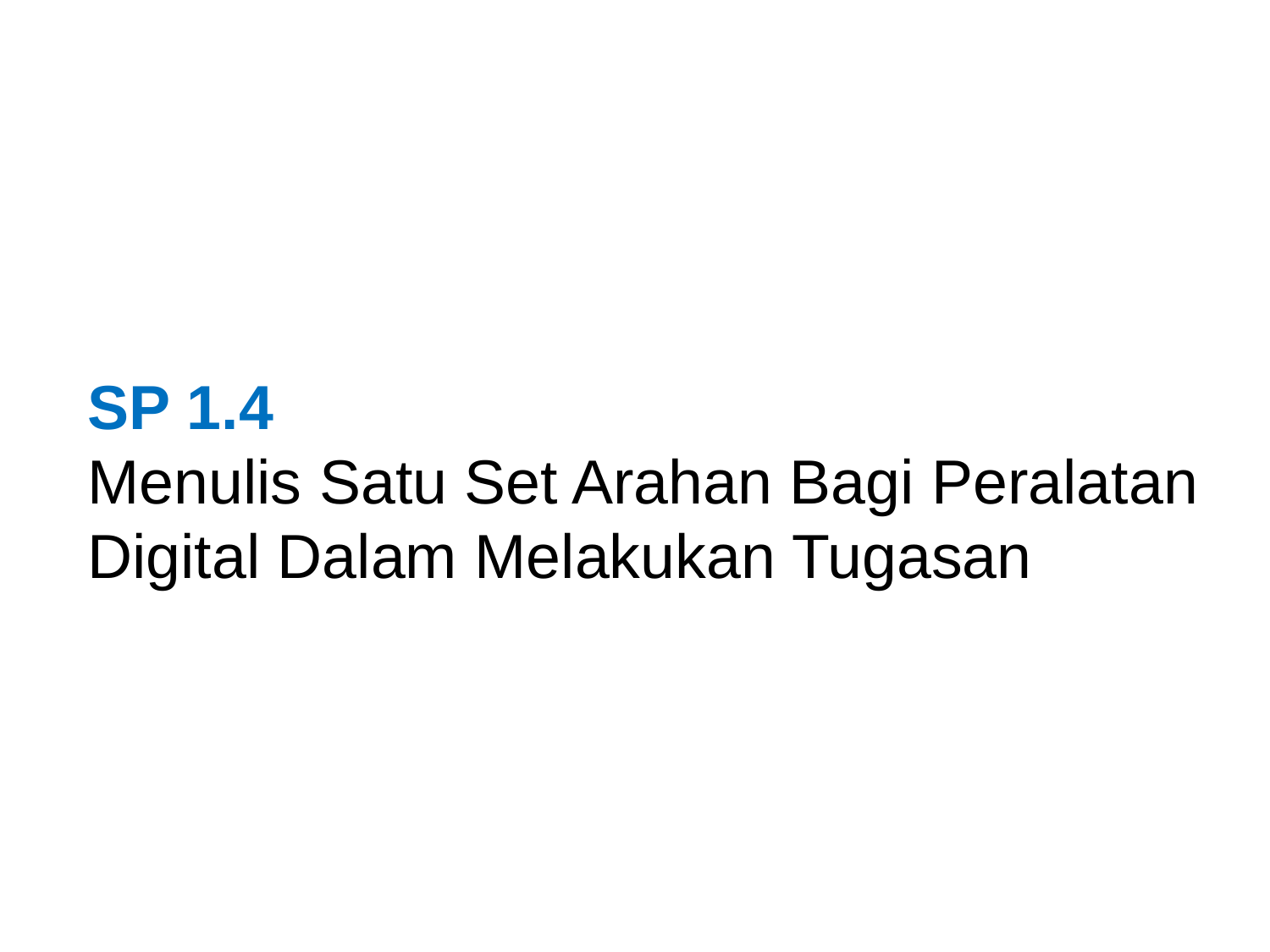

# SP 1.4 Menulis Satu Set Arahan Bagi Peralatan Digital Dalam Melakukan Tugasan